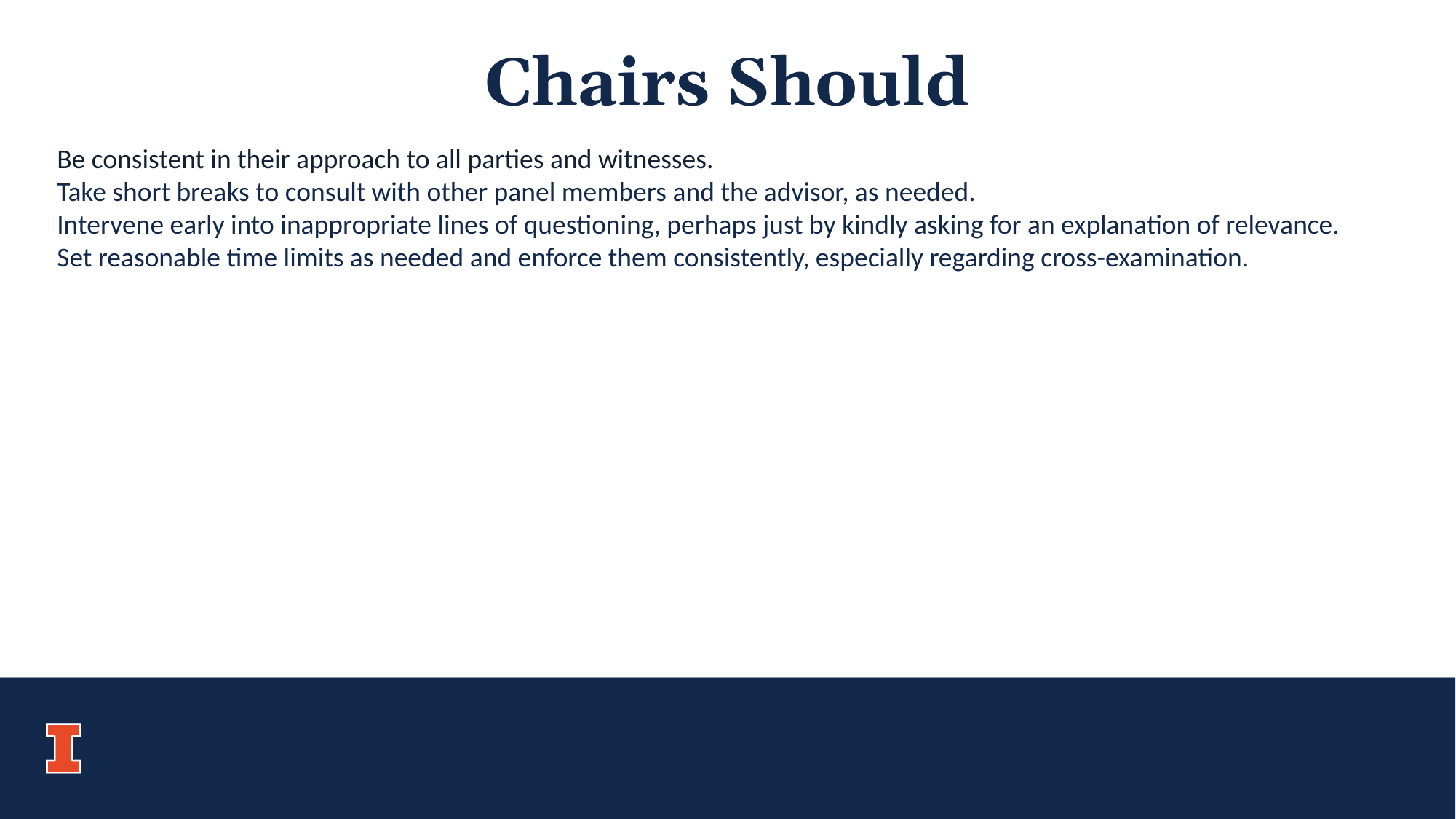

Chairs Should
Be consistent in their approach to all parties and witnesses.
Take short breaks to consult with other panel members and the advisor, as needed.
Intervene early into inappropriate lines of questioning, perhaps just by kindly asking for an explanation of relevance.
Set reasonable time limits as needed and enforce them consistently, especially regarding cross-examination.